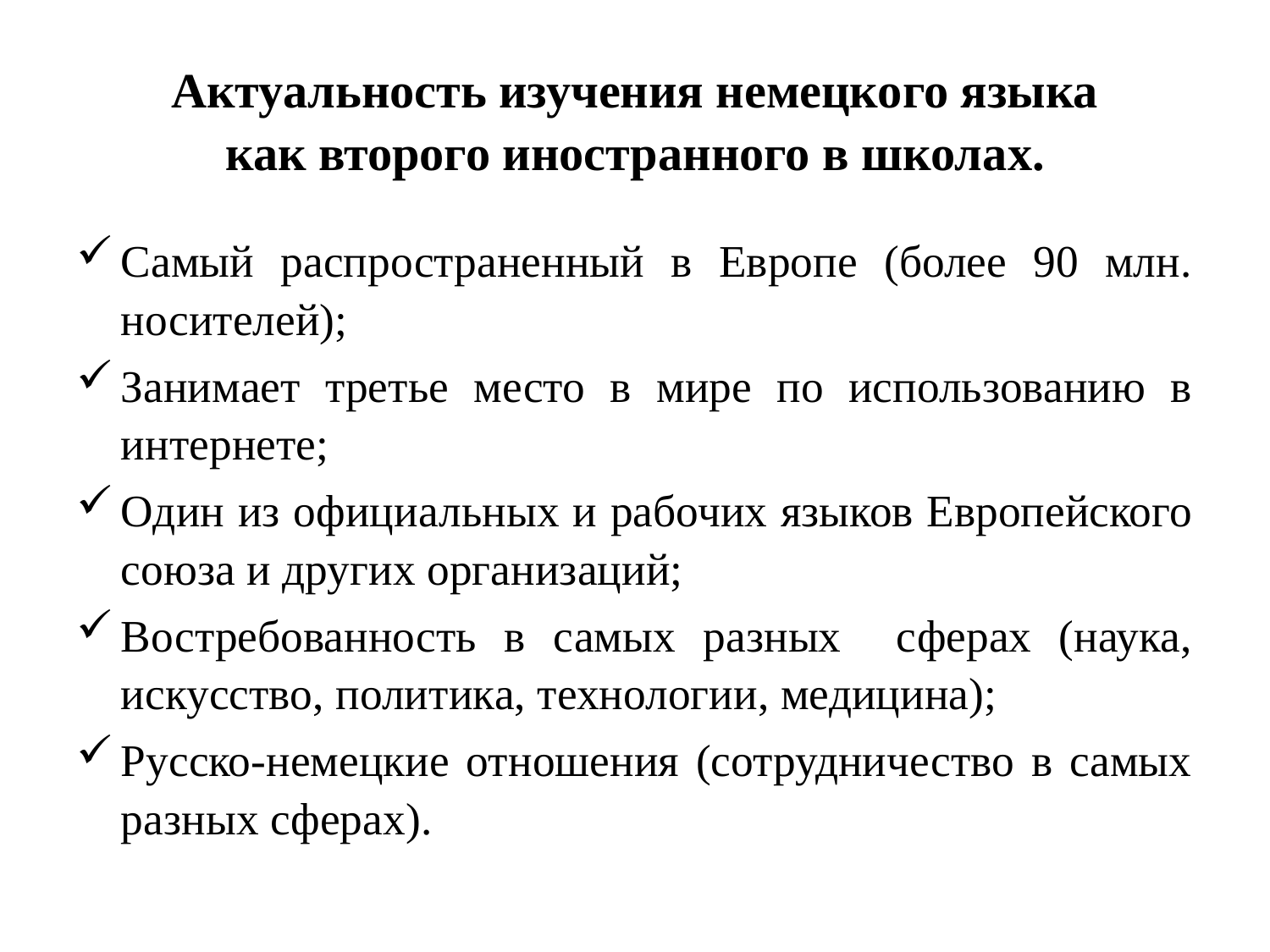

# Актуальность изучения немецкого языка как второго иностранного в школах.
Самый распространенный в Европе (более 90 млн. носителей);
Занимает третье место в мире по использованию в интернете;
Один из официальных и рабочих языков Европейского союза и других организаций;
Востребованность в самых разных  сферах (наука, искусство, политика, технологии, медицина);
Русско-немецкие отношения (сотрудничество в самых разных сферах).